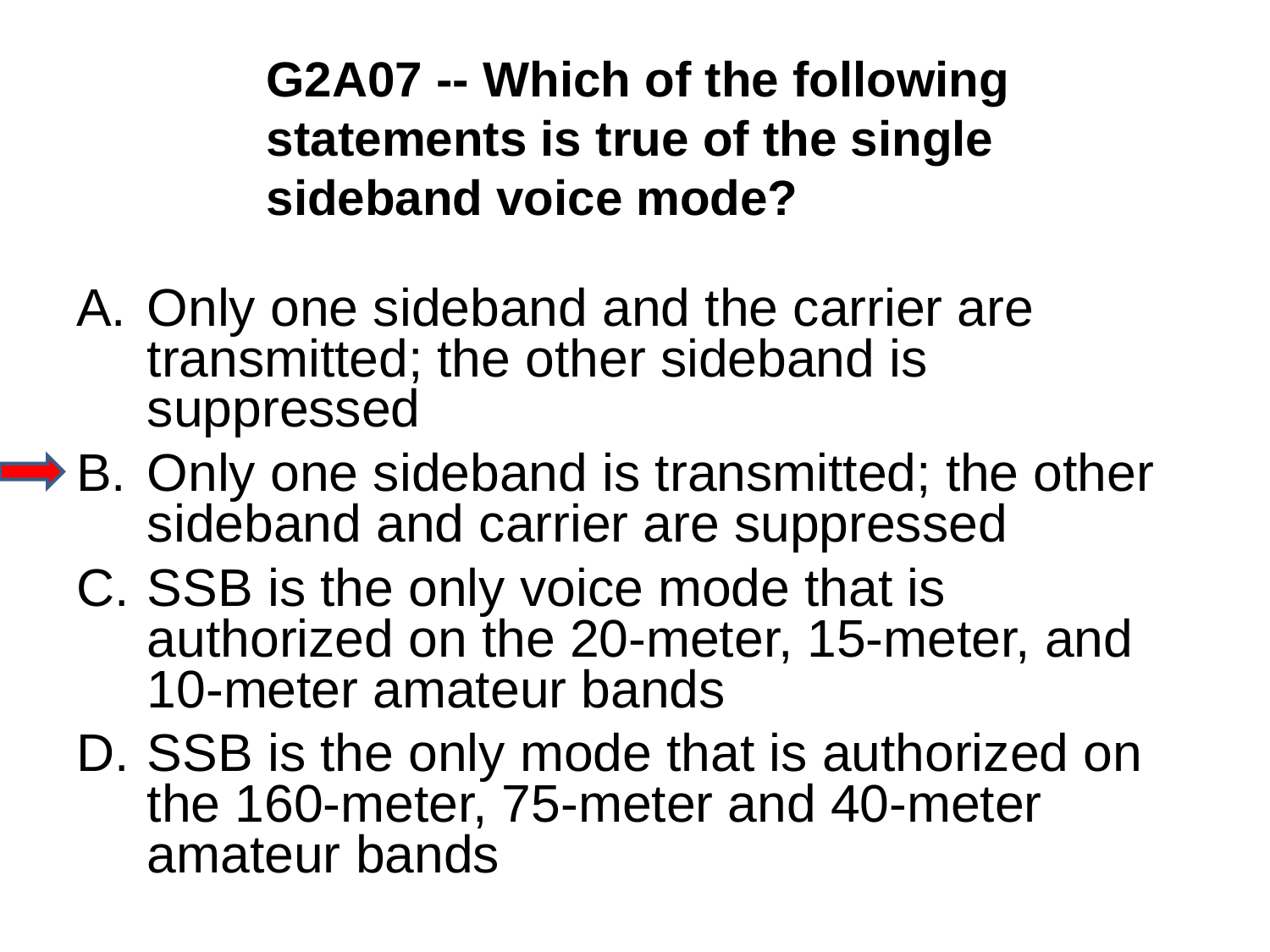

G2A07 -- Which of the following statements is true of the single sideband voice mode?
A.	Only one sideband and the carrier are transmitted; the other sideband is suppressed
B.	Only one sideband is transmitted; the other sideband and carrier are suppressed
C.	SSB is the only voice mode that is authorized on the 20-meter, 15-meter, and 10-meter amateur bands
D.	SSB is the only mode that is authorized on the 160-meter, 75-meter and 40-meter amateur bands